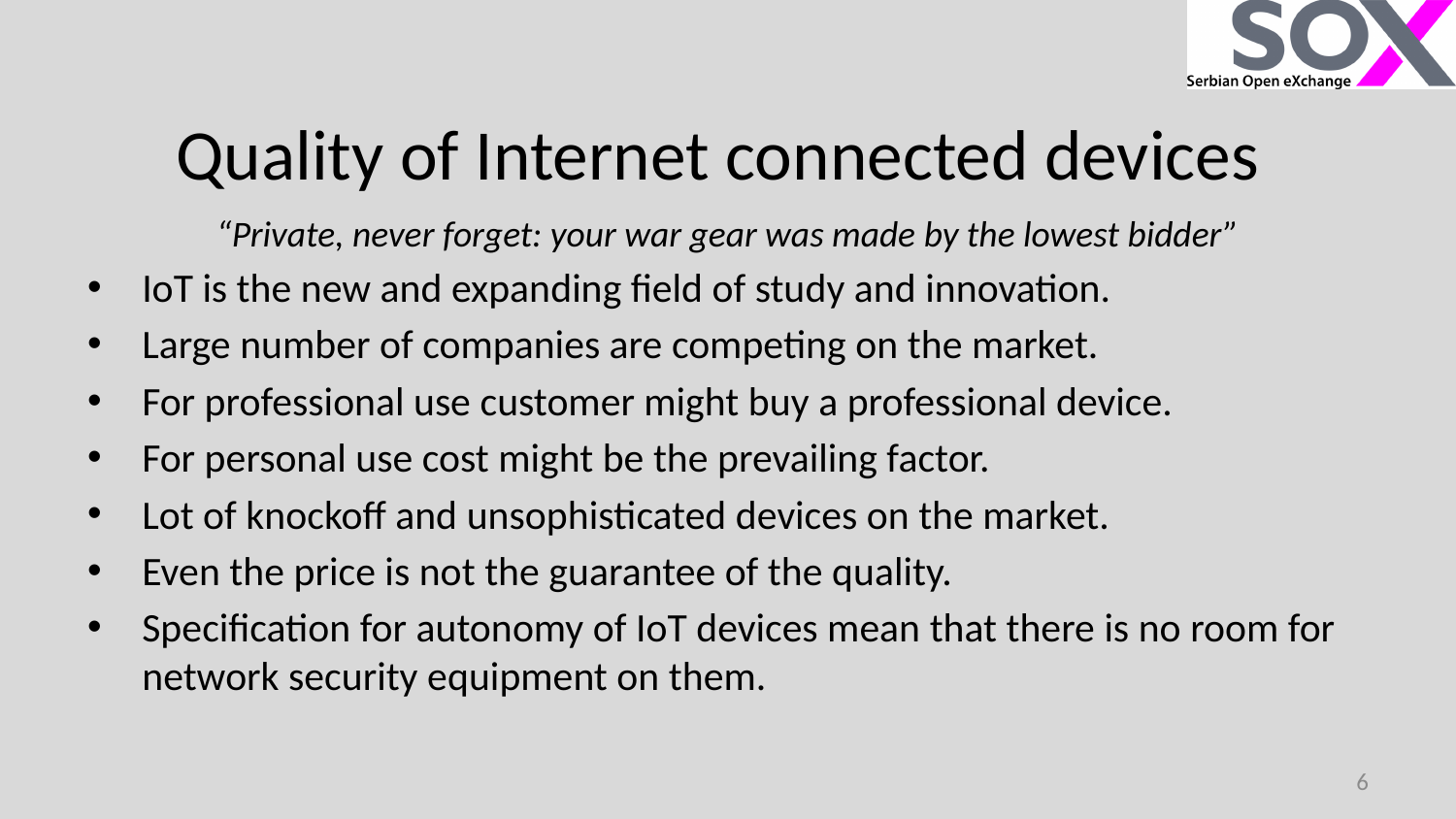

# Quality of Internet connected devices
“Private, never forget: your war gear was made by the lowest bidder”
IoT is the new and expanding field of study and innovation.
Large number of companies are competing on the market.
For professional use customer might buy a professional device.
For personal use cost might be the prevailing factor.
Lot of knockoff and unsophisticated devices on the market.
Even the price is not the guarantee of the quality.
Specification for autonomy of IoT devices mean that there is no room for network security equipment on them.

6